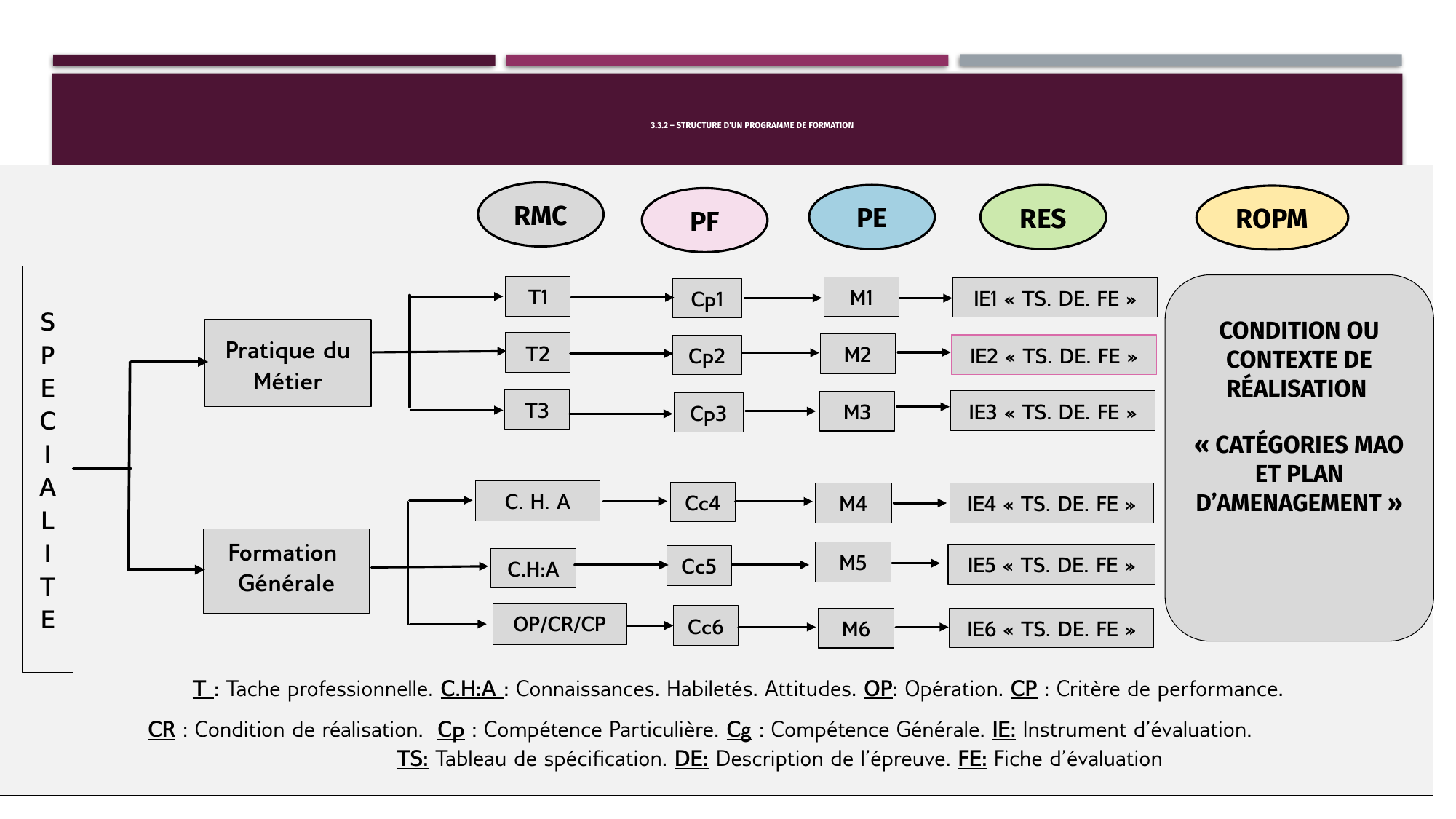

# 3.3.2 – STRUCTURE D’UN PROGRAMME DE FORMATION

RMC
PE
RES
ROPM
PF

S
P
E
C
I
A
L
I
T
E

CONDITION OU CONTEXTE DE
RÉALISATION

« CATÉGORIES MAO
ET PLAN
D’AMENAGEMENT »

T1
M1
IE1 « TS. DE. FE »
Cp1

Pratique du
Métier
T2
M2
IE2 « TS. DE. FE »
Cp2
T3
IE3 « TS. DE. FE »
M3
Cp3
C. H. A
Cc4
IE4 « TS. DE. FE »
M4
Formation
Générale
M5
IE5 « TS. DE. FE »
Cc5
C.H:A
OP/CR/CP
Cc6
IE6 « TS. DE. FE »
M6
T : Tache professionnelle. C.H:A : Connaissances. Habiletés. Attitudes. OP: Opération. CP : Critère de performance.
CR : Condition de réalisation.  Cp : Compétence Particulière. Cg : Compétence Générale. IE: Instrument d’évaluation.                        TS: Tableau de spécification. DE: Description de l’épreuve. FE: Fiche d’évaluation